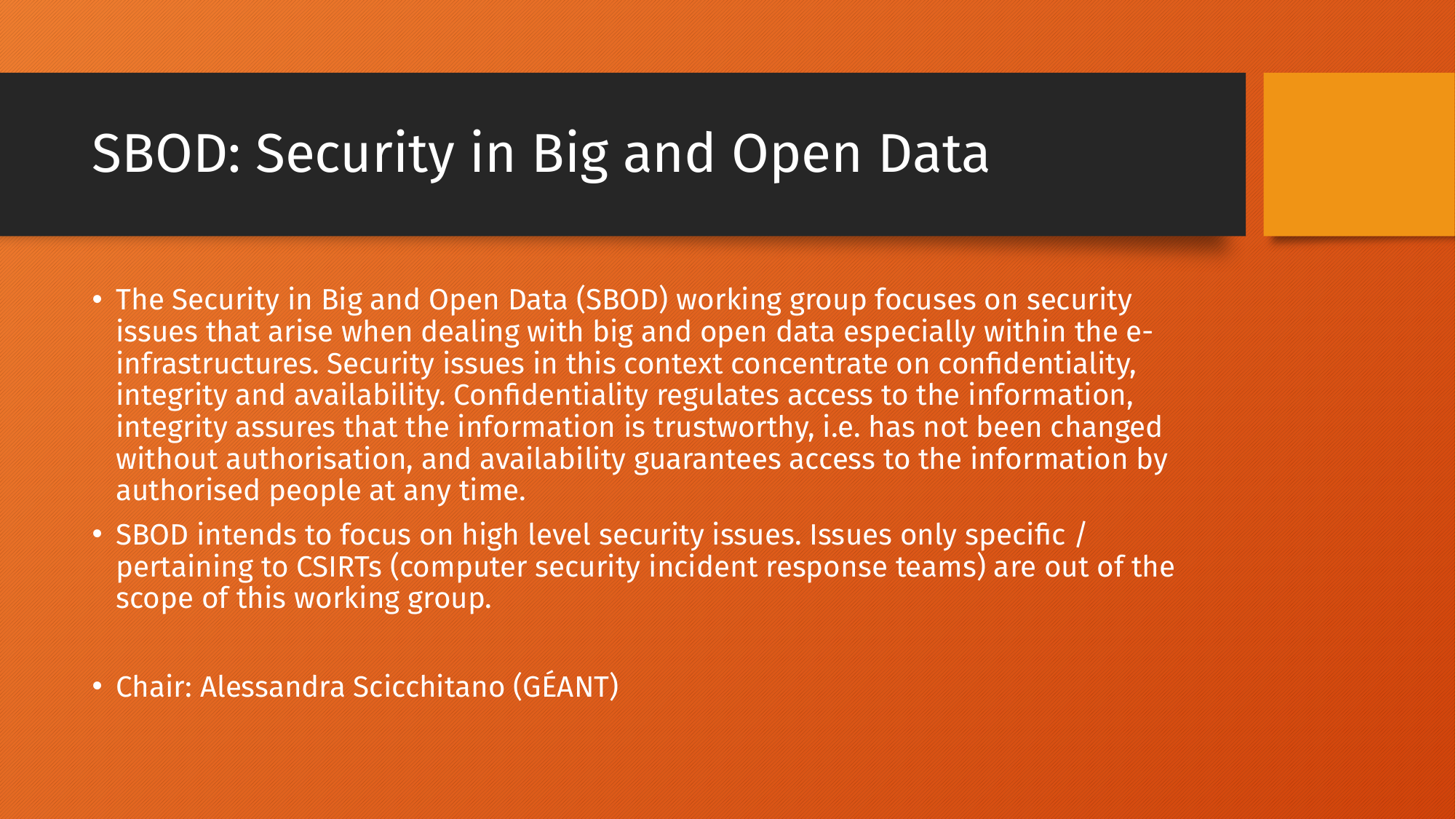

# SBOD: Security in Big and Open Data
The Security in Big and Open Data (SBOD) working group focuses on security issues that arise when dealing with big and open data especially within the e-infrastructures. Security issues in this context concentrate on confidentiality, integrity and availability. Confidentiality regulates access to the information, integrity assures that the information is trustworthy, i.e. has not been changed without authorisation, and availability guarantees access to the information by authorised people at any time.
SBOD intends to focus on high level security issues. Issues only specific / pertaining to CSIRTs (computer security incident response teams) are out of the scope of this working group.

Chair: Alessandra Scicchitano (GÉANT)